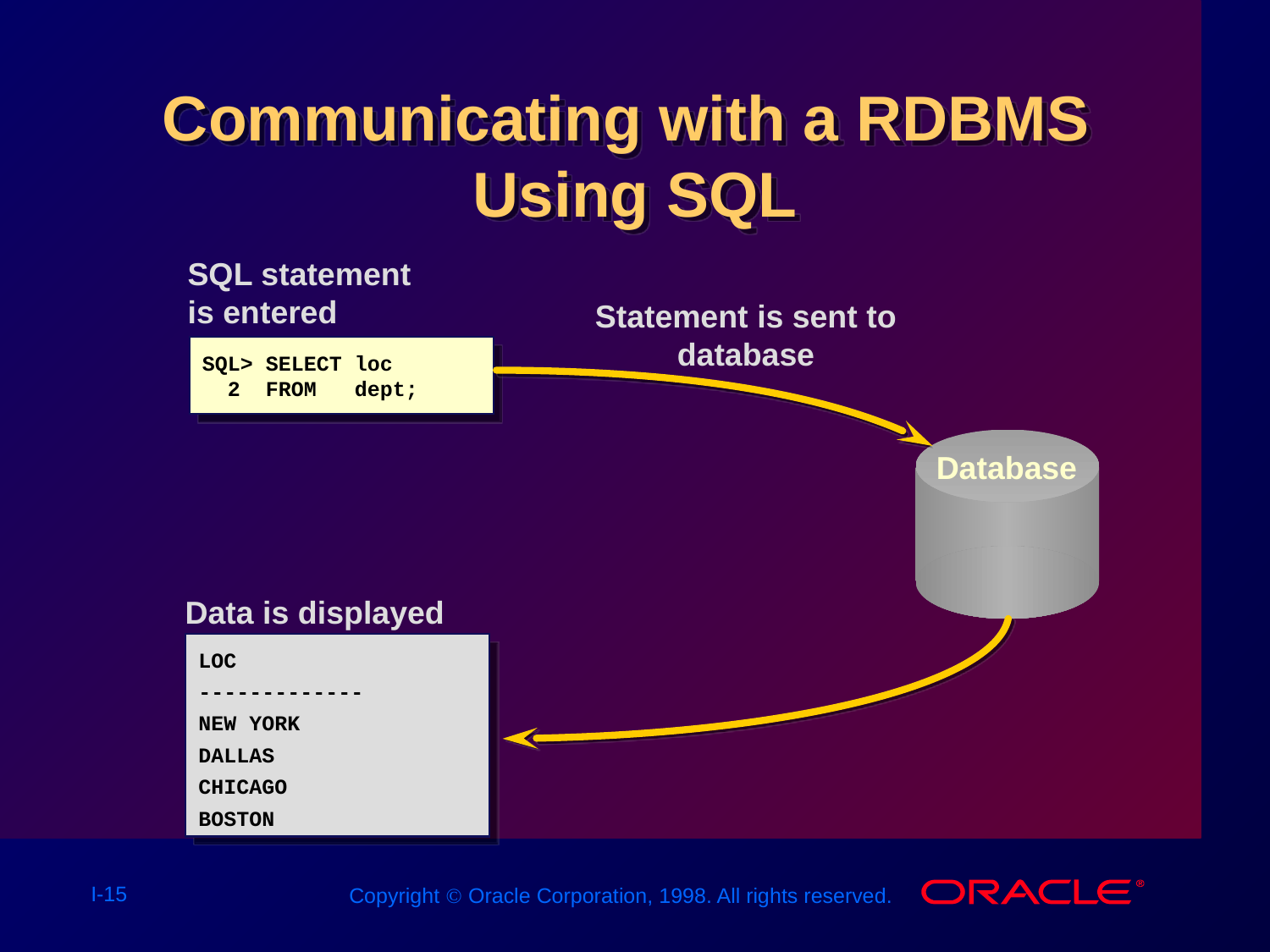

# Communicating with a RDBMS Using SQL
SQL statement
is entered
SQL> SELECT loc
  2  FROM   dept;
Statement is sent to database

Database
Data is displayed
LOC
-------------
NEW YORK
DALLAS
CHICAGO
BOSTON